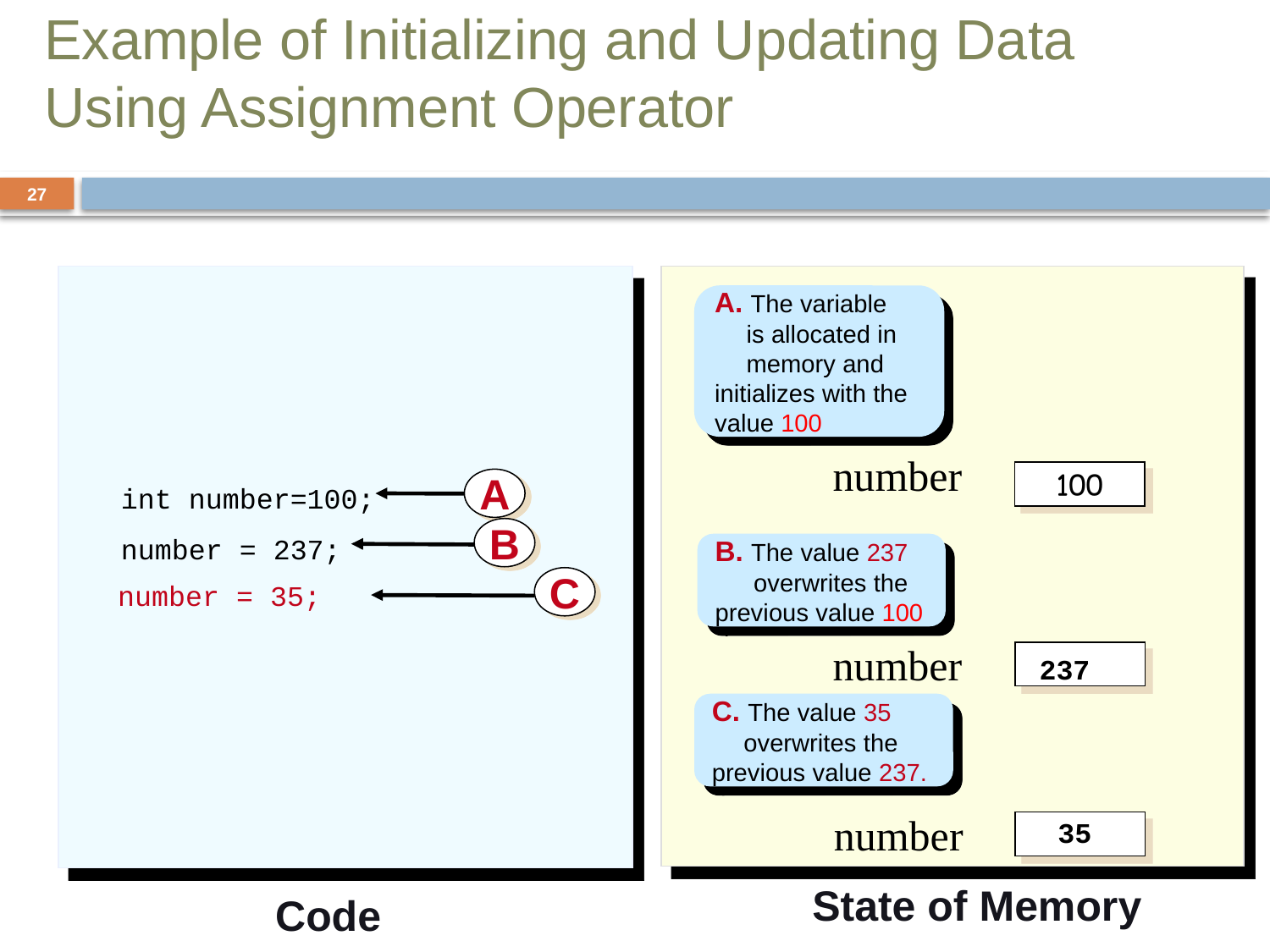

# Example of Initializing and Updating Data Using Assignment Operator
27

A. The variable   	is allocated in 	memory and initializes with the value 100
number
int number=100;
number = 237;

100
A

B

B. The value 237 	 overwrites the previous value 100
C
number = 35;

number

237
C. The value 35 	overwrites the previous value 237.
number
35

State of Memory
Code